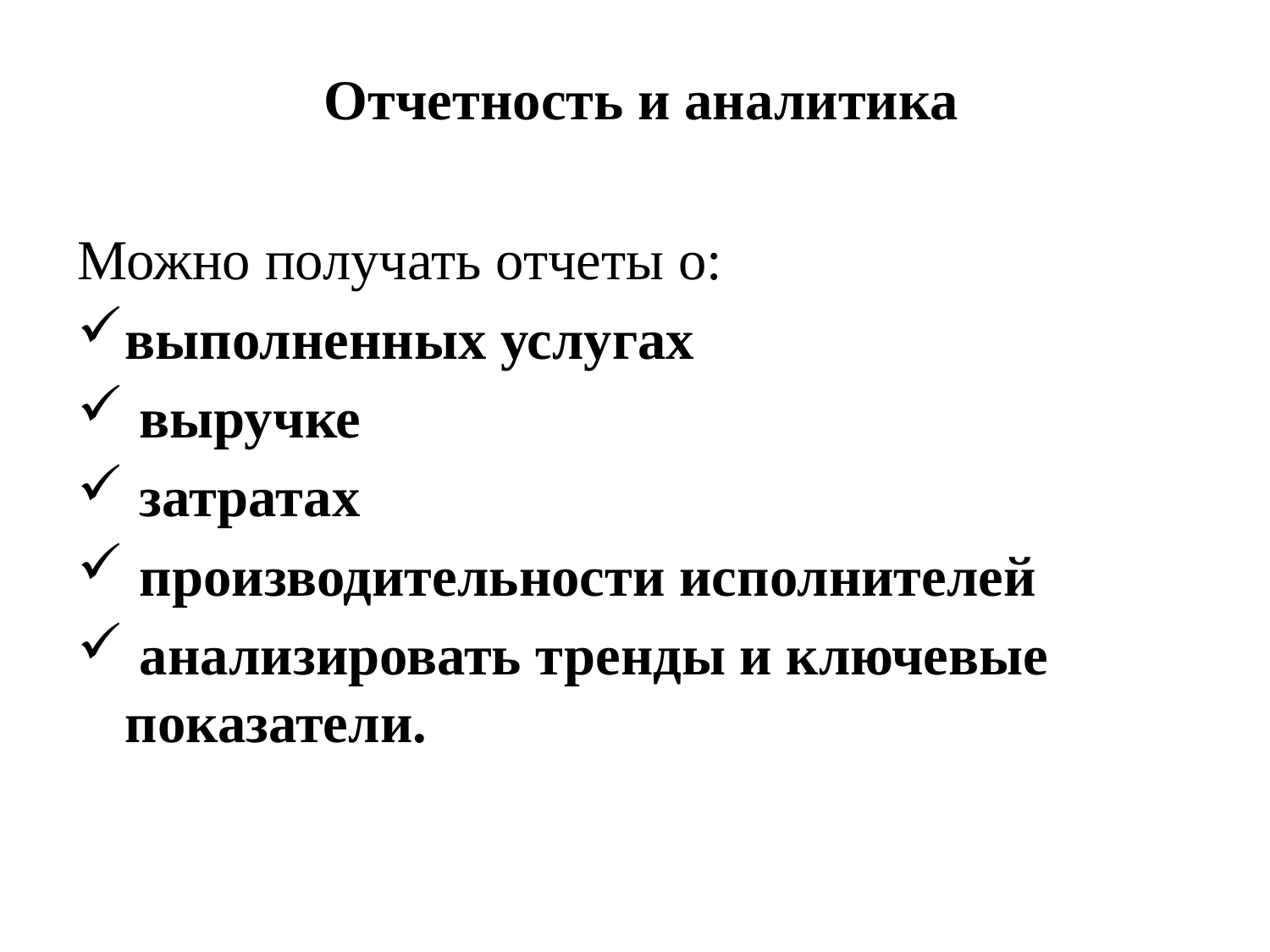

Отчетность и аналитика

Можно получать отчеты о:
выполненных услугах
 выручке
 затратах
 производительности исполнителей
 анализировать тренды и ключевые показатели.